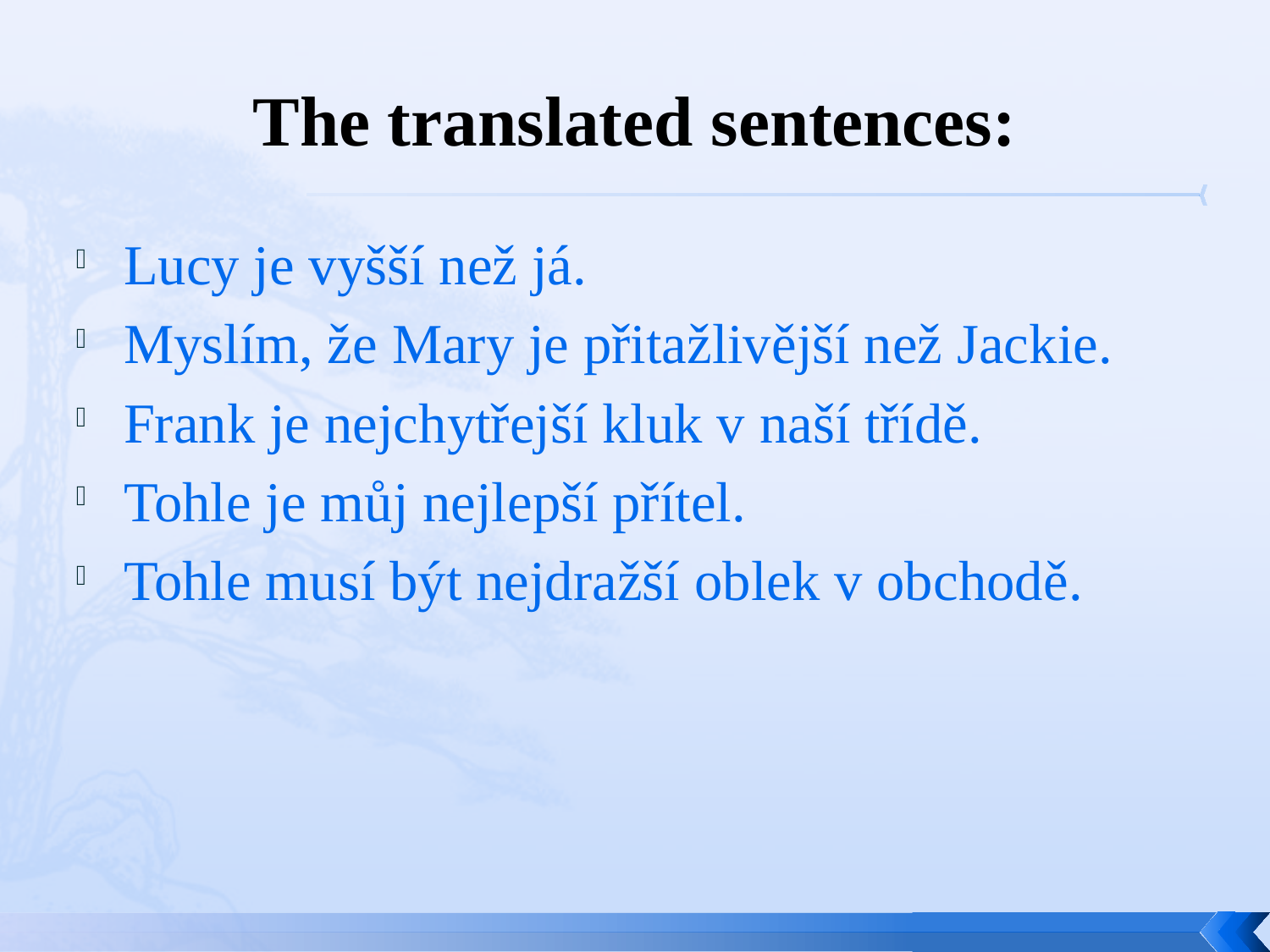

# The translated sentences:
Lucy je vyšší než já.
Myslím, že Mary je přitažlivější než Jackie.
Frank je nejchytřejší kluk v naší třídě.
Tohle je můj nejlepší přítel.
Tohle musí být nejdražší oblek v obchodě.